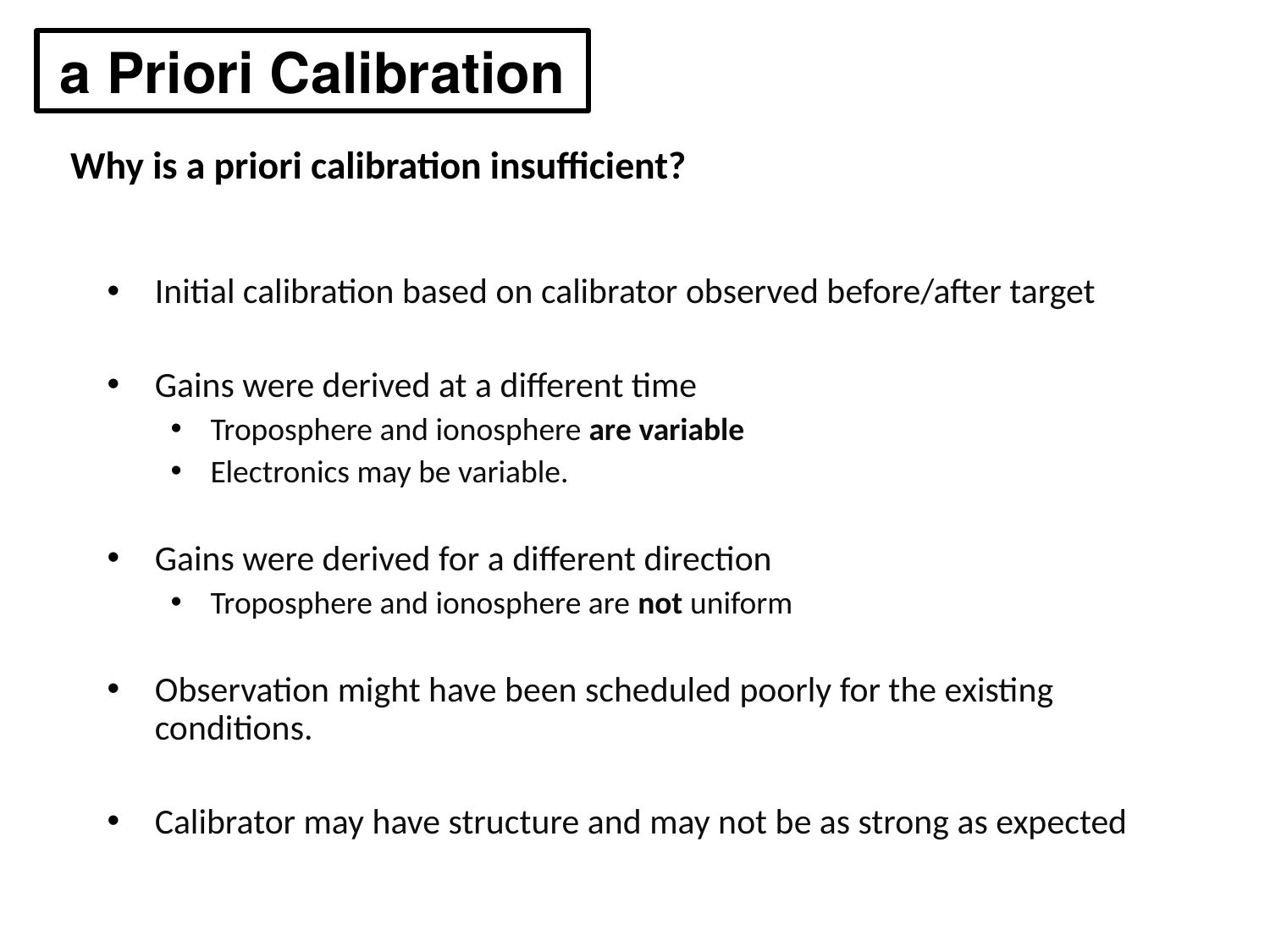

a Priori Calibration
Why is a priori calibration insufficient?

Initial calibration based on calibrator observed before/after target

Gains were derived at a different time
Troposphere and ionosphere are variable
Electronics may be variable.

Gains were derived for a different direction
Troposphere and ionosphere are not uniform

Observation might have been scheduled poorly for the existing conditions.

Calibrator may have structure and may not be as strong as expected